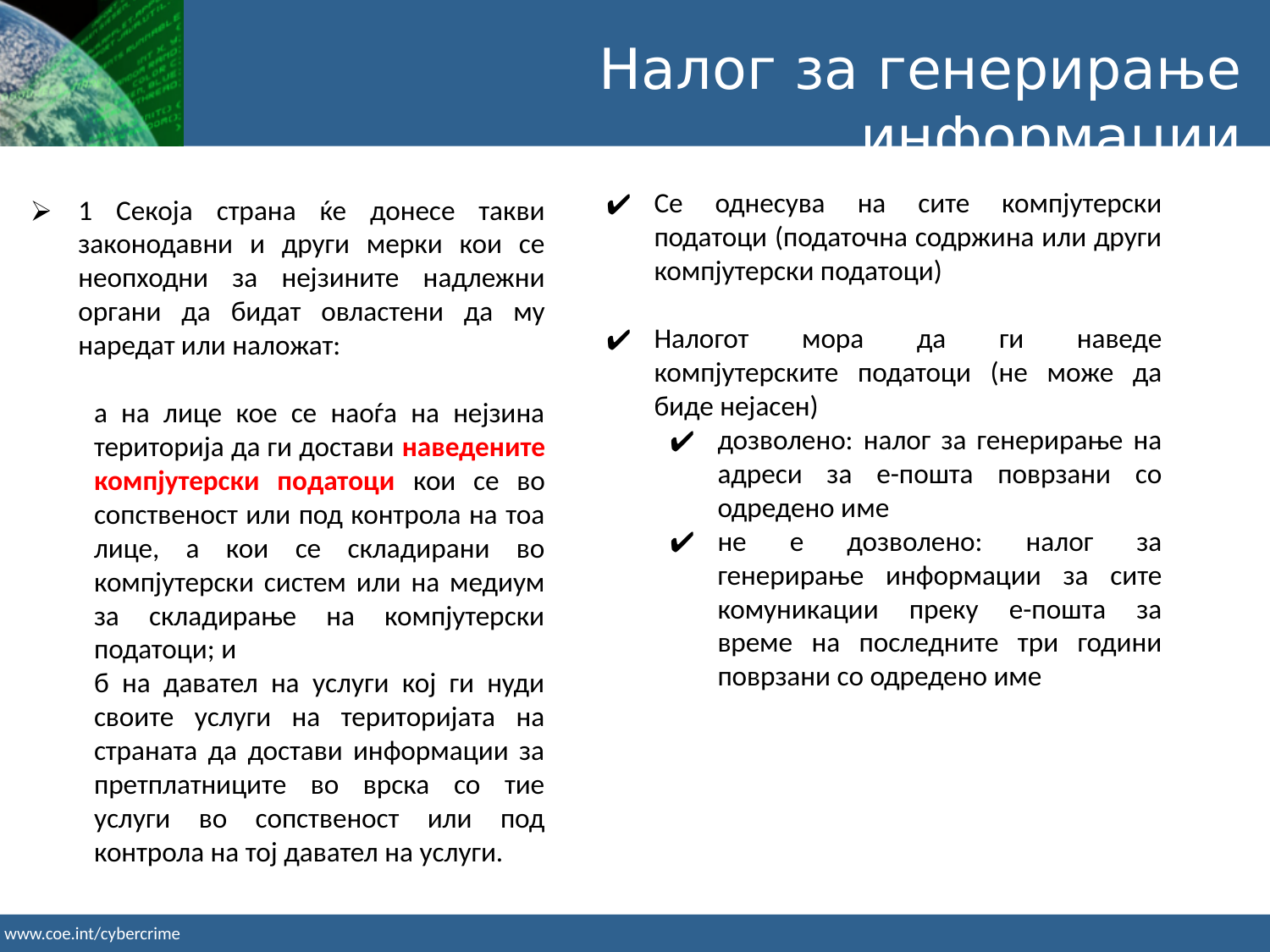

Налог за генерирање информации
Се однесува на сите компјутерски податоци (податочна содржина или други компјутерски податоци)

Налогот мора да ги наведе компјутерските податоци (не може да биде нејасен)
дозволено: налог за генерирање на адреси за е-пошта поврзани со одредено име
не е дозволено: налог за генерирање информации за сите комуникации преку е-пошта за време на последните три години поврзани со одредено име
1 Секоја страна ќе донесе такви законодавни и други мерки кои се неопходни за нејзините надлежни органи да бидат овластени да му наредат или наложат:

а на лице кое се наоѓа на нејзина територија да ги достави наведените компјутерски податоци кои се во сопственост или под контрола на тоа лице, а кои се складирани во компјутерски систем или на медиум за складирање на компјутерски податоци; и
б на давател на услуги кој ги нуди своите услуги на територијата на страната да достави информации за претплатниците во врска со тие услуги во сопственост или под контрола на тој давател на услуги.